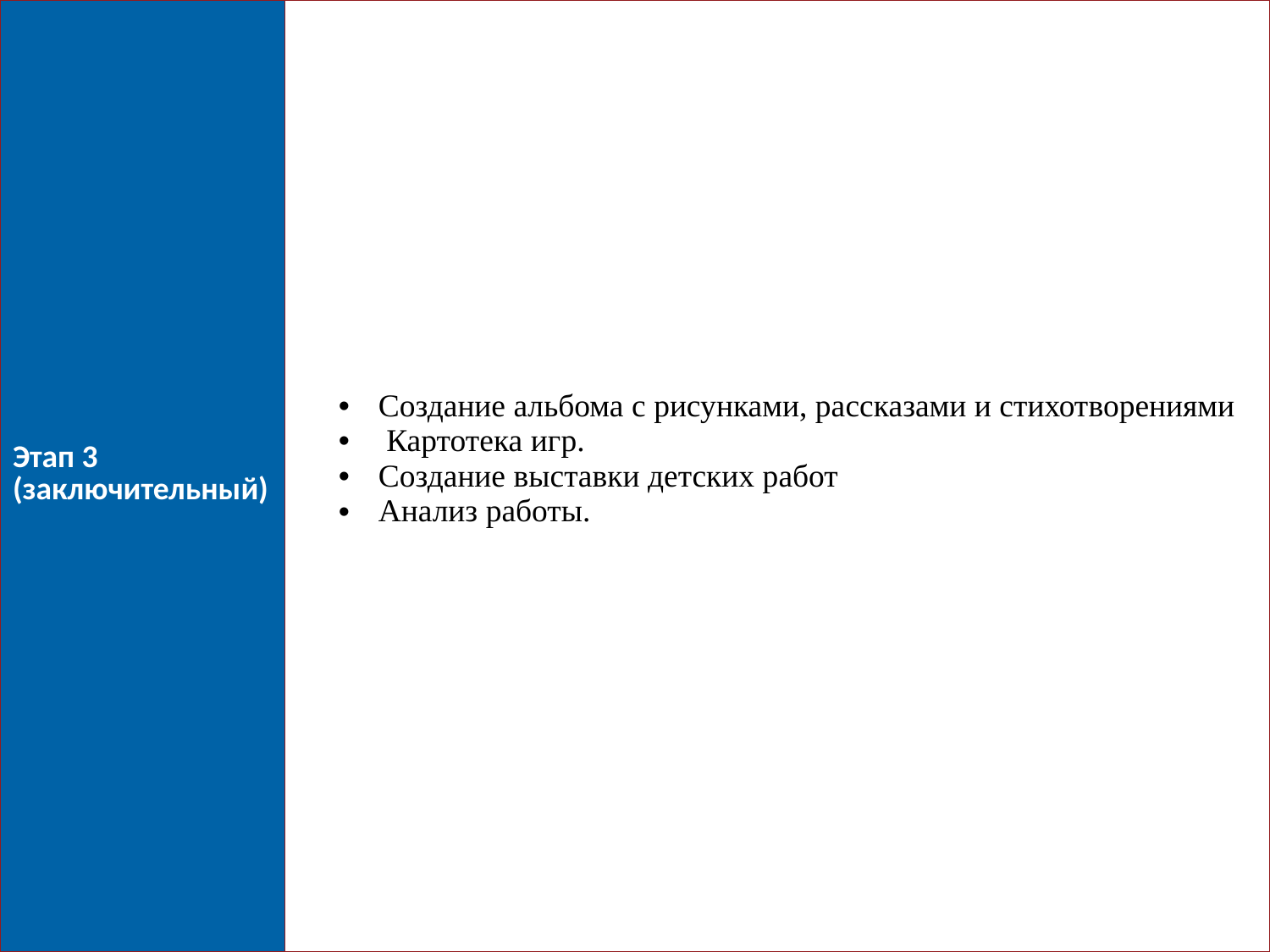

| Этап 3 (заключительный) | Создание альбома с рисунками, рассказами и стихотворениями Картотека игр. Создание выставки детских работ Анализ работы. |
| --- | --- |
9